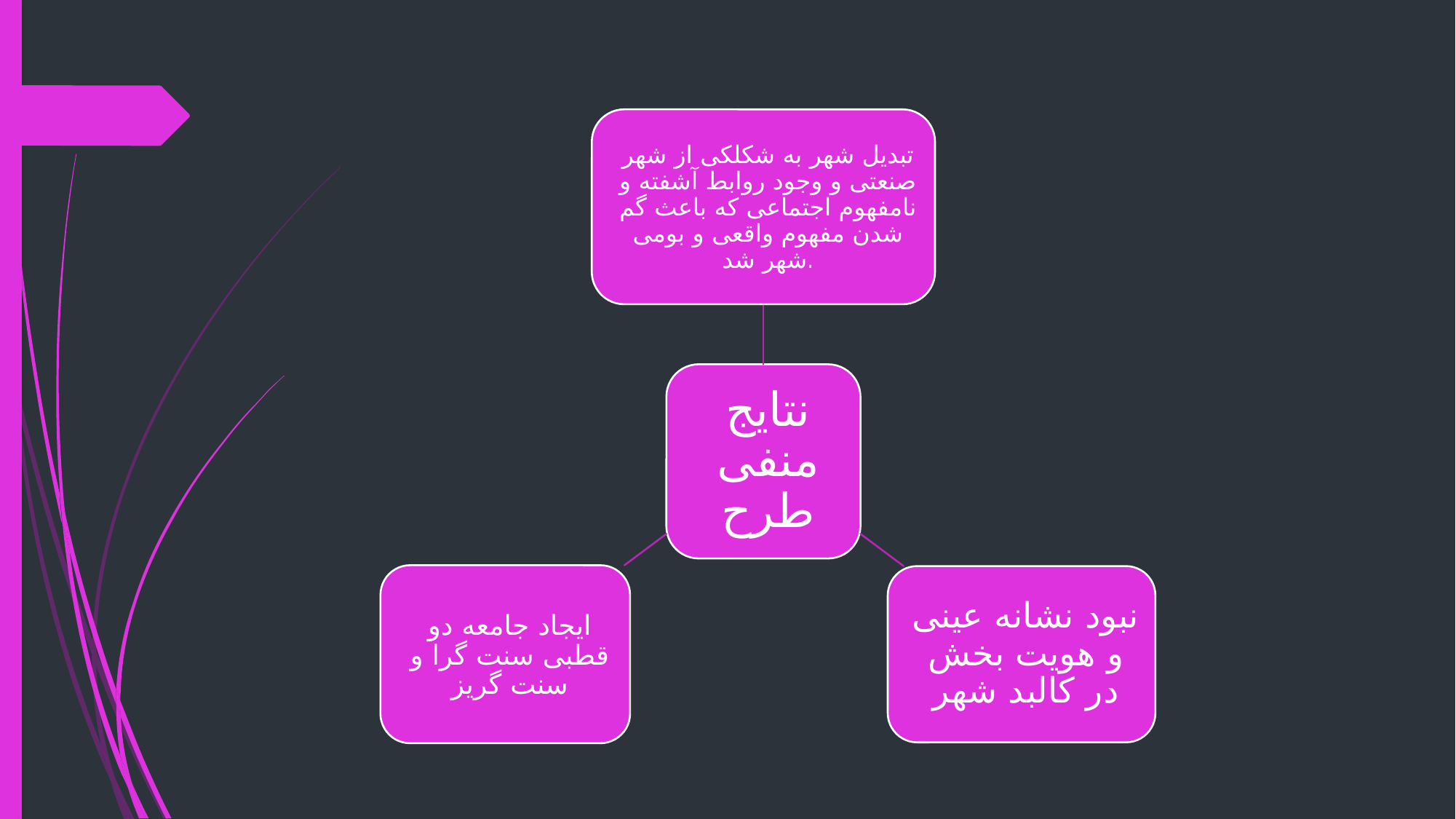

نتایج منفی طرح

تبدیل شهر به شکلکی از شهر صنعتی و وجود روابط آشفته و نامفهوم اجتماعی که باعث گم شدن مفهوم واقعی و بومی شهر شد.

نبود نشانه عینی و هویت بخش در کالبد شهر

ایجاد جامعه دو قطبی سنت گرا و سنت گریز